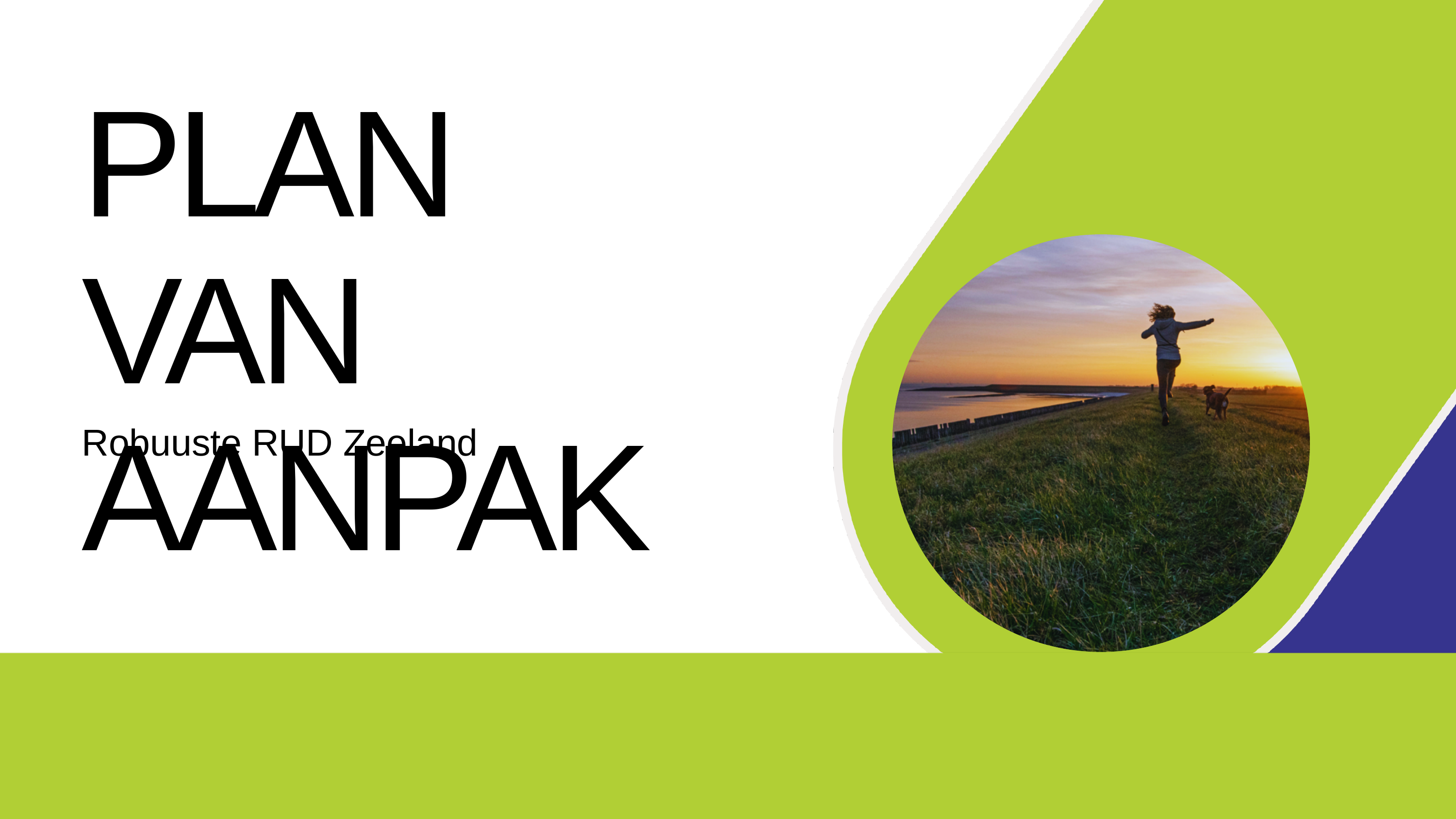

PLAN VAN AANPAK

Robuuste RUD Zeeland

Informatie beschikbaar in audio.